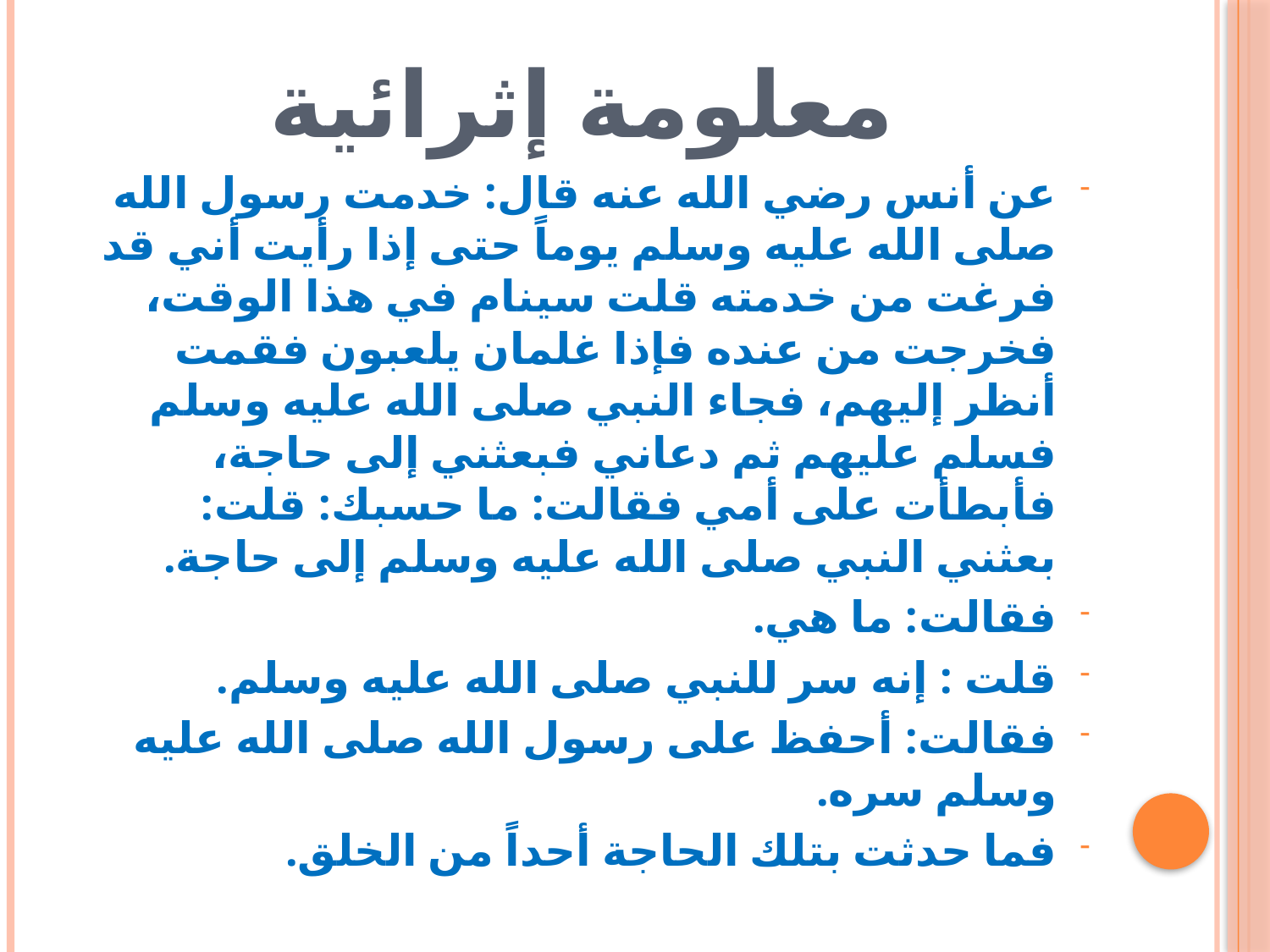

# معلومة إثرائية
عن أنس رضي الله عنه قال: خدمت رسول الله صلى الله عليه وسلم يوماً حتى إذا رأيت أني قد فرغت من خدمته قلت سينام في هذا الوقت، فخرجت من عنده فإذا غلمان يلعبون فقمت أنظر إليهم، فجاء النبي صلى الله عليه وسلم فسلم عليهم ثم دعاني فبعثني إلى حاجة، فأبطأت على أمي فقالت: ما حسبك: قلت: بعثني النبي صلى الله عليه وسلم إلى حاجة.
فقالت: ما هي.
قلت : إنه سر للنبي صلى الله عليه وسلم.
فقالت: أحفظ على رسول الله صلى الله عليه وسلم سره.
فما حدثت بتلك الحاجة أحداً من الخلق.